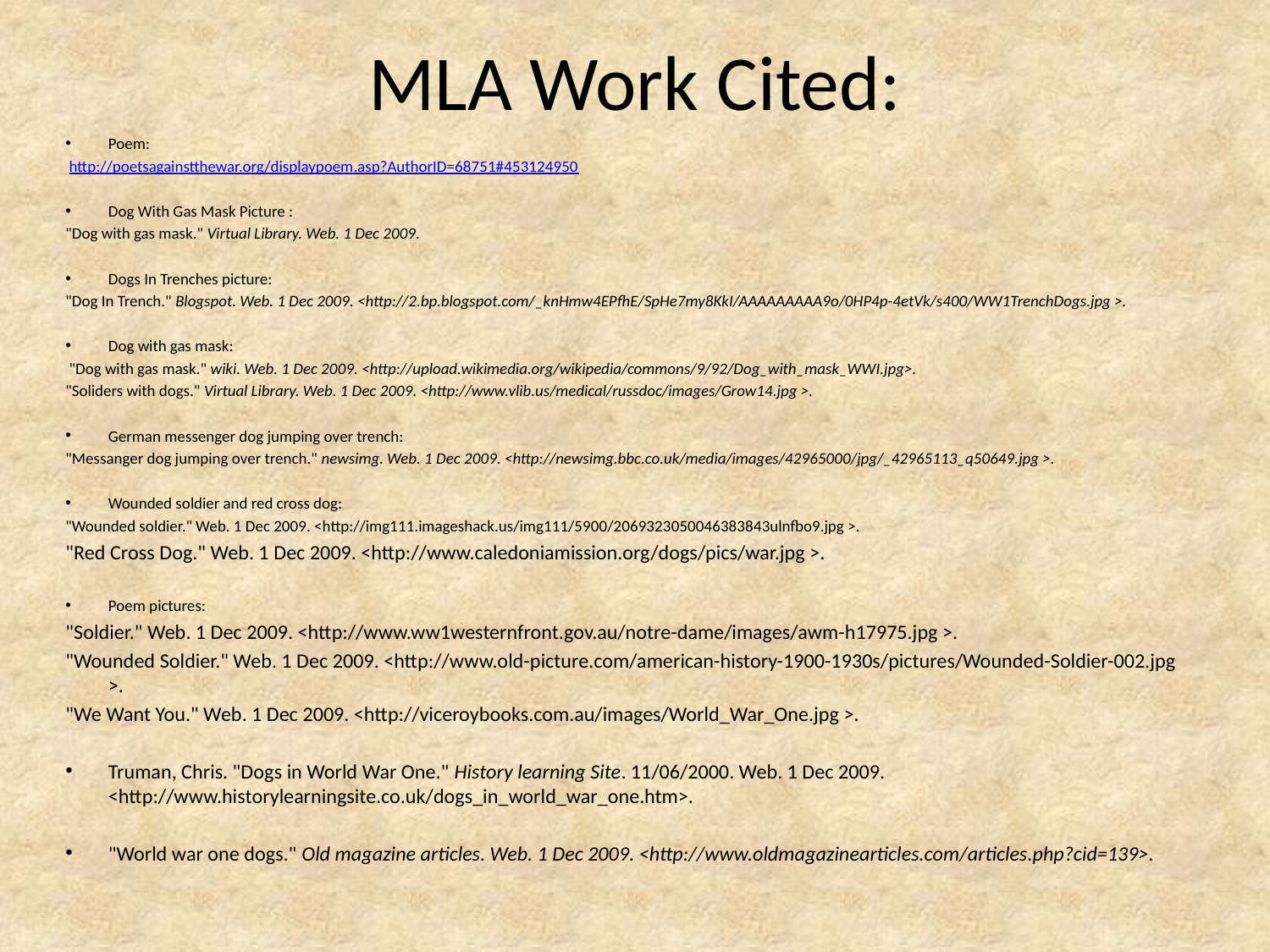

# MLA Work Cited:
Poem:
 http://poetsagainstthewar.org/displaypoem.asp?AuthorID=68751#453124950

Dog With Gas Mask Picture :
"Dog with gas mask." Virtual Library. Web. 1 Dec 2009.

Dogs In Trenches picture:
"Dog In Trench." Blogspot. Web. 1 Dec 2009. <http://2.bp.blogspot.com/_knHmw4EPfhE/SpHe7my8KkI/AAAAAAAAA9o/0HP4p-4etVk/s400/WW1TrenchDogs.jpg >.

Dog with gas mask:
 "Dog with gas mask." wiki. Web. 1 Dec 2009. <http://upload.wikimedia.org/wikipedia/commons/9/92/Dog_with_mask_WWI.jpg>.
"Soliders with dogs." Virtual Library. Web. 1 Dec 2009. <http://www.vlib.us/medical/russdoc/images/Grow14.jpg >.

German messenger dog jumping over trench:
"Messanger dog jumping over trench." newsimg. Web. 1 Dec 2009. <http://newsimg.bbc.co.uk/media/images/42965000/jpg/_42965113_q50649.jpg >.

Wounded soldier and red cross dog:
"Wounded soldier." Web. 1 Dec 2009. <http://img111.imageshack.us/img111/5900/2069323050046383843ulnfbo9.jpg >.
"Red Cross Dog." Web. 1 Dec 2009. <http://www.caledoniamission.org/dogs/pics/war.jpg >.

Poem pictures:
"Soldier." Web. 1 Dec 2009. <http://www.ww1westernfront.gov.au/notre-dame/images/awm-h17975.jpg >.
"Wounded Soldier." Web. 1 Dec 2009. <http://www.old-picture.com/american-history-1900-1930s/pictures/Wounded-Soldier-002.jpg >.
"We Want You." Web. 1 Dec 2009. <http://viceroybooks.com.au/images/World_War_One.jpg >.

Truman, Chris. "Dogs in World War One." History learning Site. 11/06/2000. Web. 1 Dec 2009. <http://www.historylearningsite.co.uk/dogs_in_world_war_one.htm>.

"World war one dogs." Old magazine articles. Web. 1 Dec 2009. <http://www.oldmagazinearticles.com/articles.php?cid=139>.